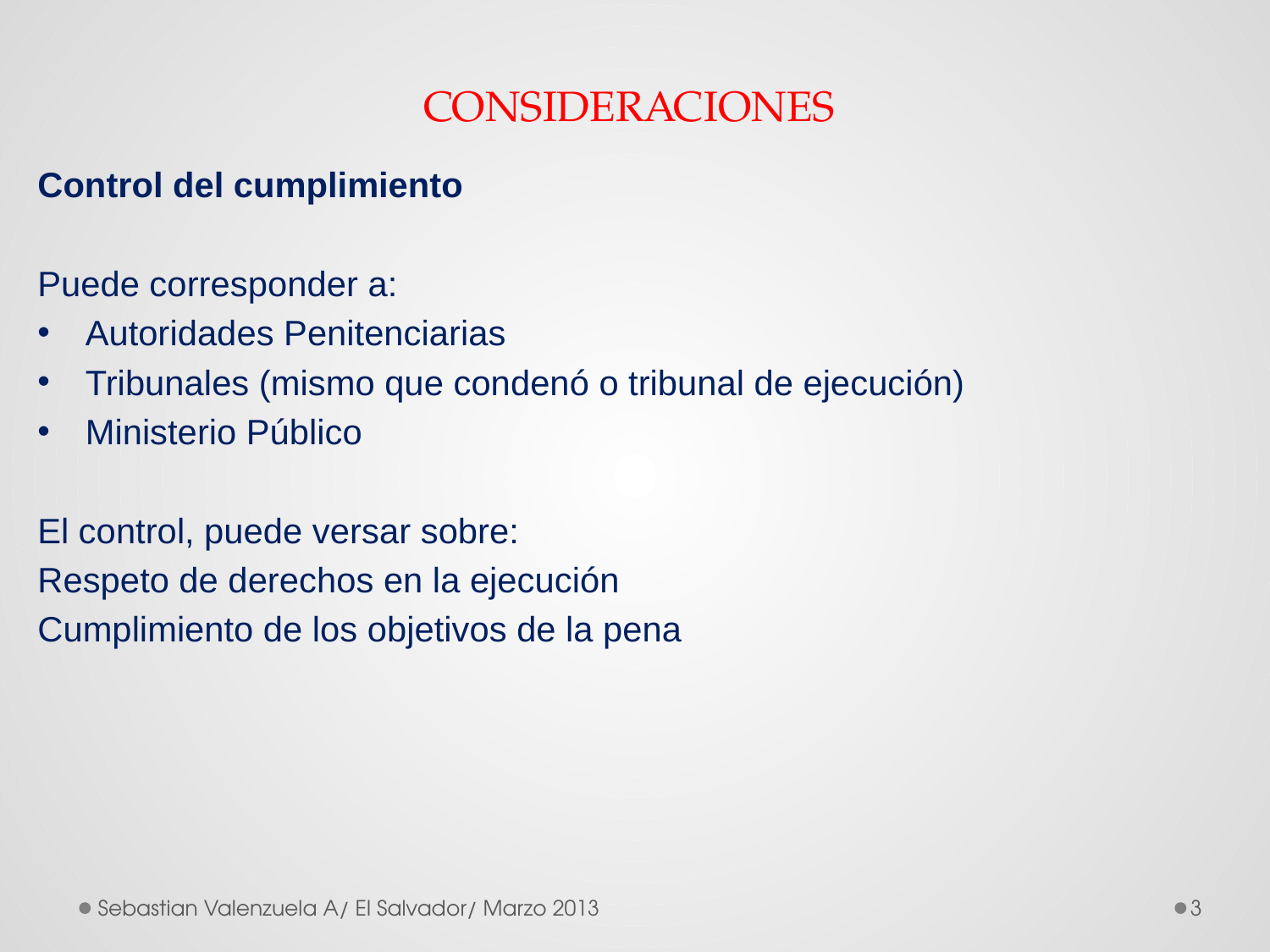

# CONSIDERACIONES
Control del cumplimiento

Puede corresponder a:
Autoridades Penitenciarias
Tribunales (mismo que condenó o tribunal de ejecución)
Ministerio Público

El control, puede versar sobre:
Respeto de derechos en la ejecución
Cumplimiento de los objetivos de la pena

Sebastian Valenzuela A/ El Salvador/ Marzo 2013
3